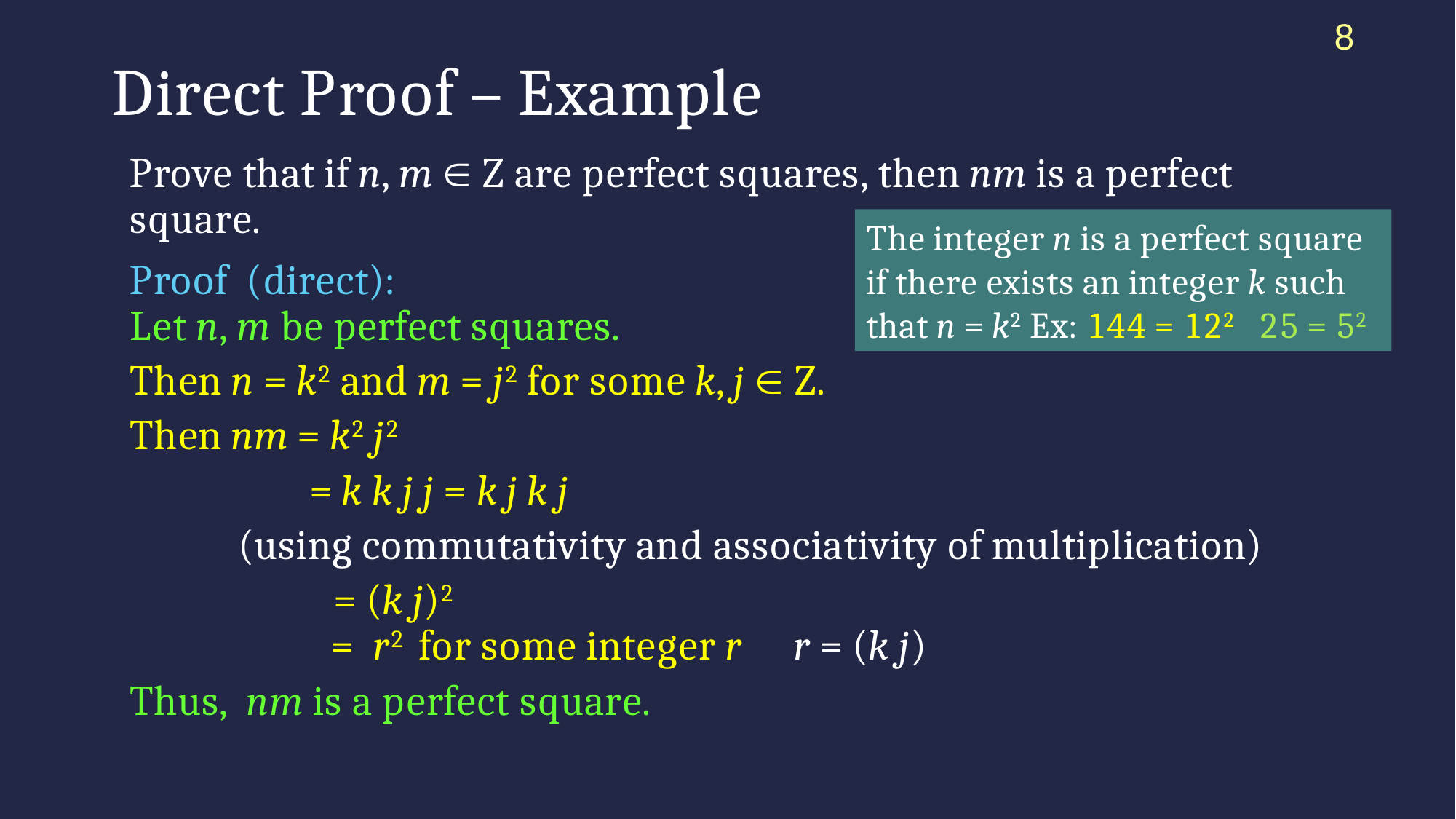

8
# Direct Proof – Example
Prove that if n, m ∈ Z are perfect squares, then nm is a perfect square.
Proof  (direct):
Let n, m be perfect squares.
Then n = k2 and m = j2 for some k, j ∈ Z.
Then nm = k2 j2
                                 = k k j j = k j k j
	(using commutativity and associativity of multiplication)
                      = (k j)2
	          =  r2  for some integer r	 r = (k j)
Thus,  nm is a perfect square.
The integer n is a perfect square if there exists an integer k such that n = k2 Ex: 144 = 122   25 = 52